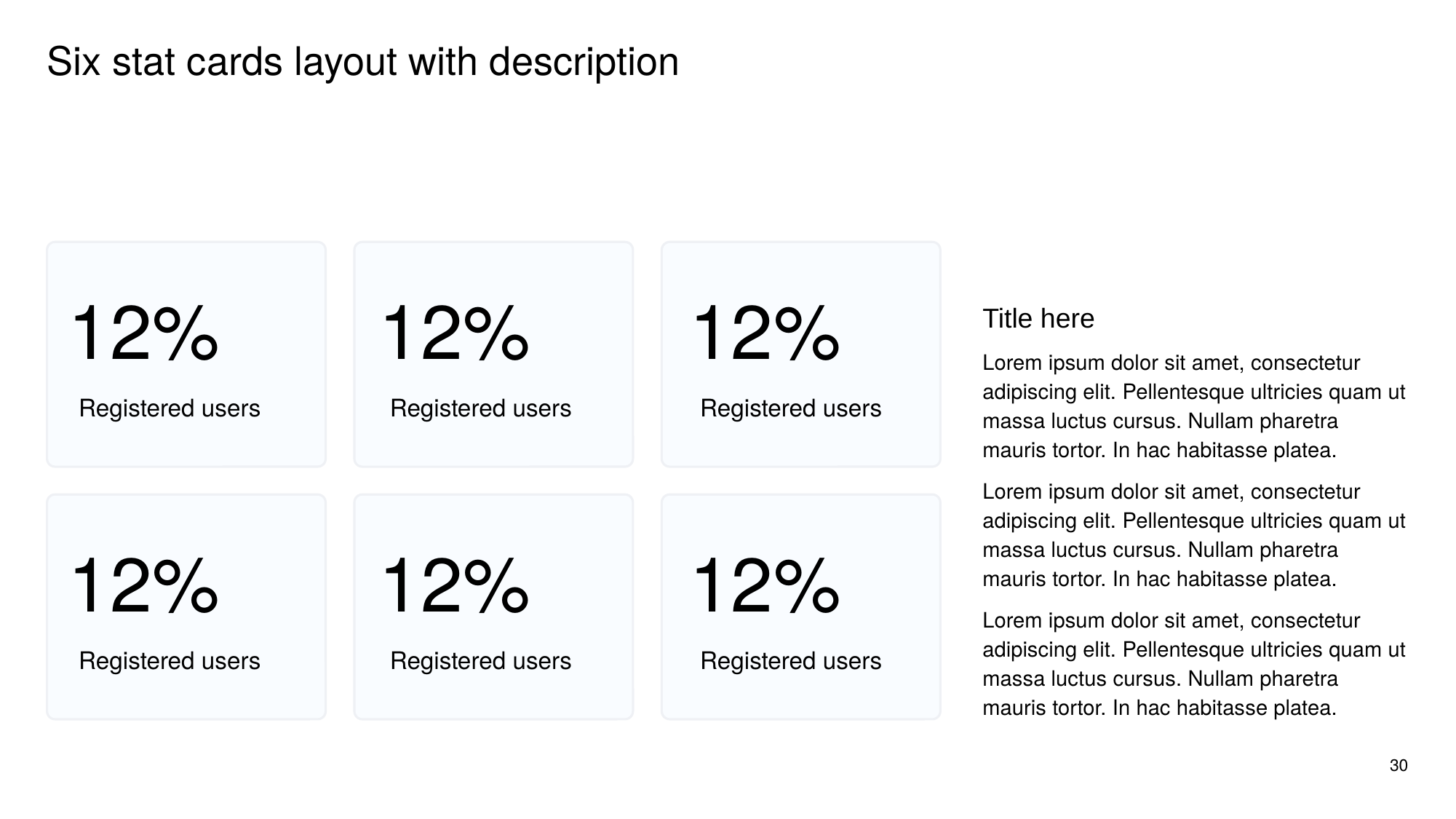

# Six stat cards layout with description

Title here
Lorem ipsum dolor sit amet, consectetur adipiscing elit. Pellentesque ultricies quam ut massa luctus cursus. Nullam pharetra mauris tortor. In hac habitasse platea.
Lorem ipsum dolor sit amet, consectetur adipiscing elit. Pellentesque ultricies quam ut massa luctus cursus. Nullam pharetra mauris tortor. In hac habitasse platea.
Lorem ipsum dolor sit amet, consectetur adipiscing elit. Pellentesque ultricies quam ut massa luctus cursus. Nullam pharetra mauris tortor. In hac habitasse platea.
12%
12%
12%
Registered users
Registered users
Registered users

12%
12%
12%
Registered users
Registered users
Registered users
30